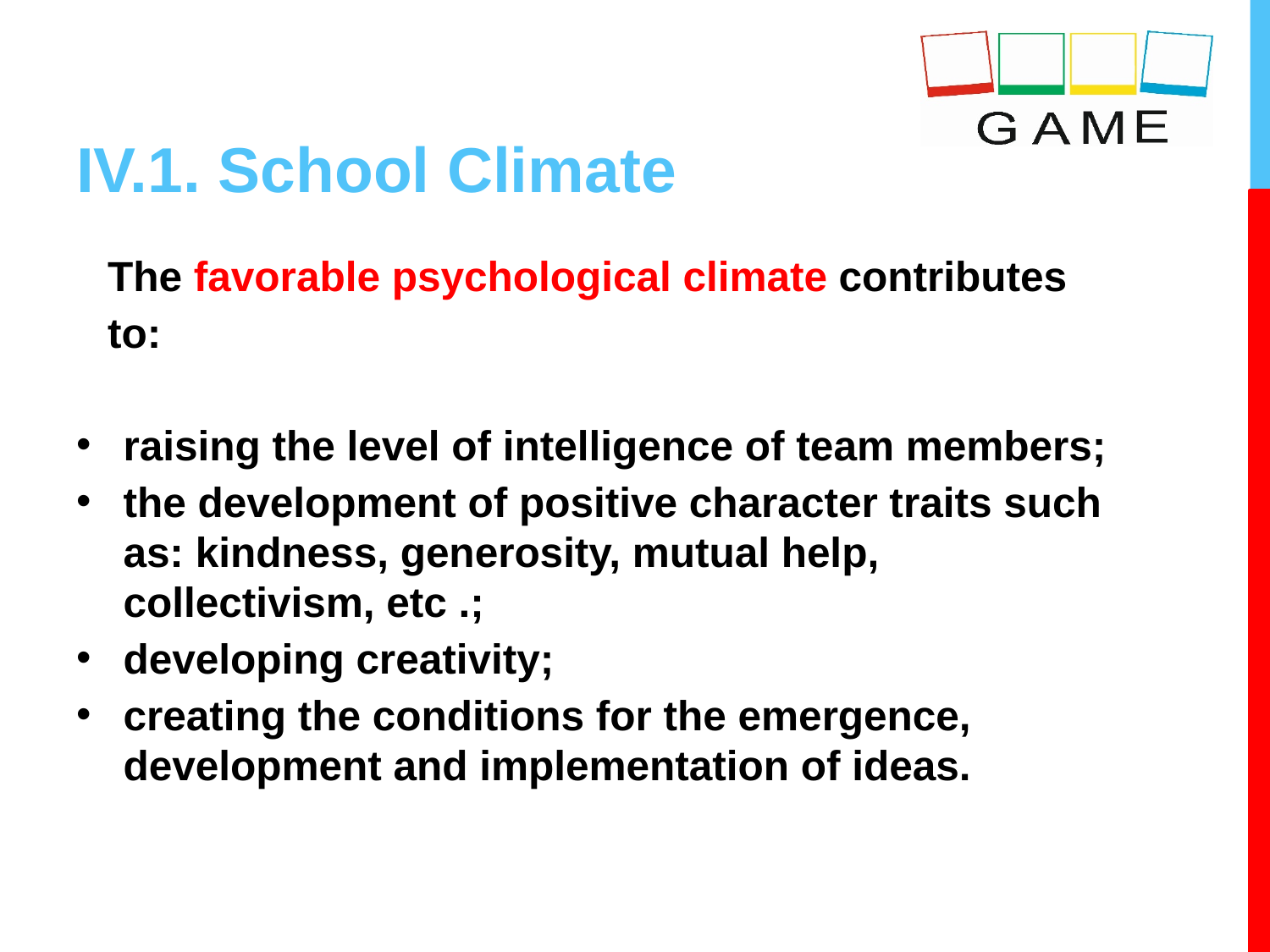

# IV.1. School Climate
The favorable psychological climate contributes
to:

raising the level of intelligence of team members;
the development of positive character traits such as: kindness, generosity, mutual help, collectivism, etc .;
developing creativity;
creating the conditions for the emergence, development and implementation of ideas.